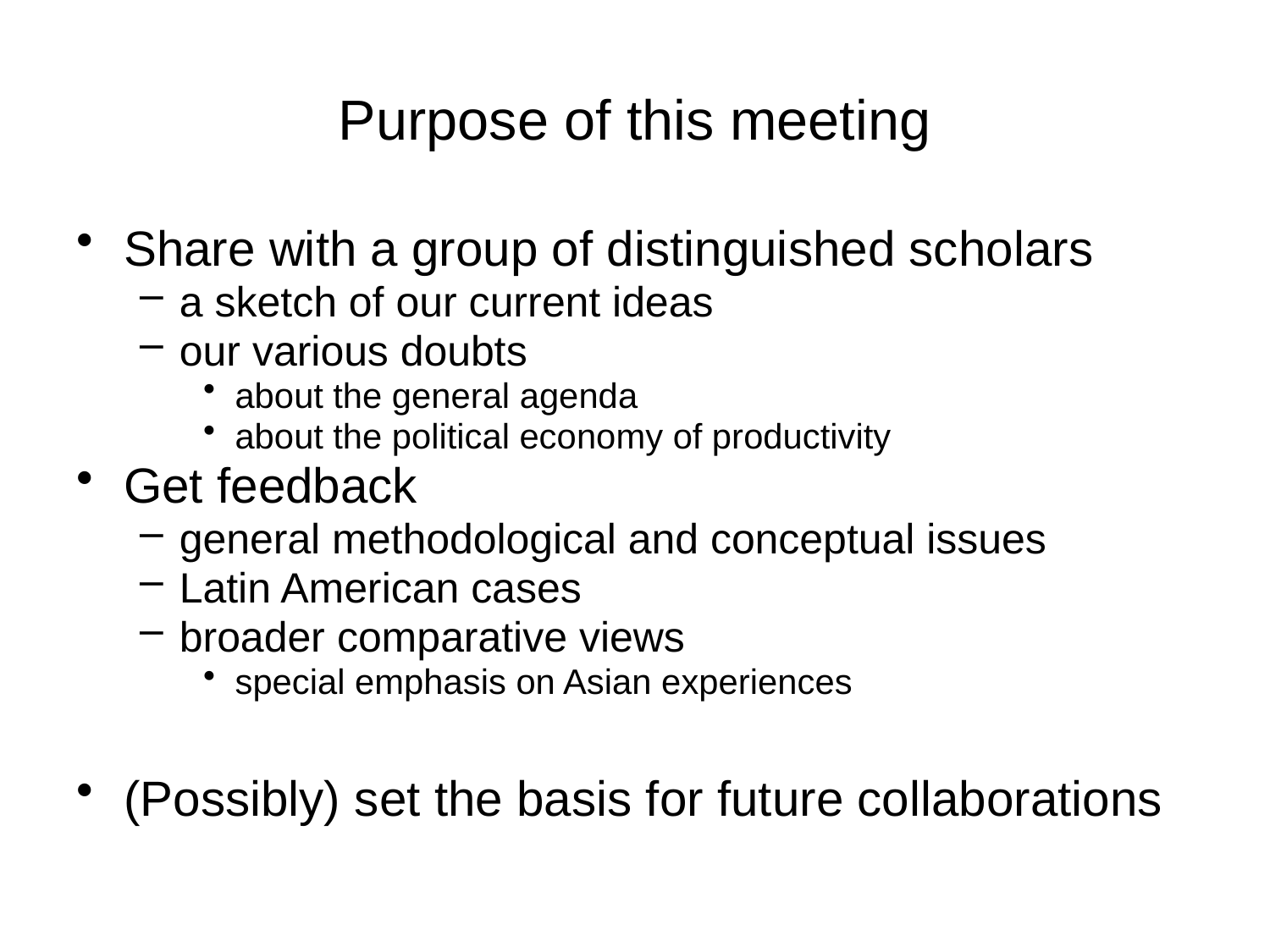

# Purpose of this meeting
Share with a group of distinguished scholars
a sketch of our current ideas
our various doubts
about the general agenda
about the political economy of productivity
Get feedback
general methodological and conceptual issues
Latin American cases
broader comparative views
special emphasis on Asian experiences

(Possibly) set the basis for future collaborations